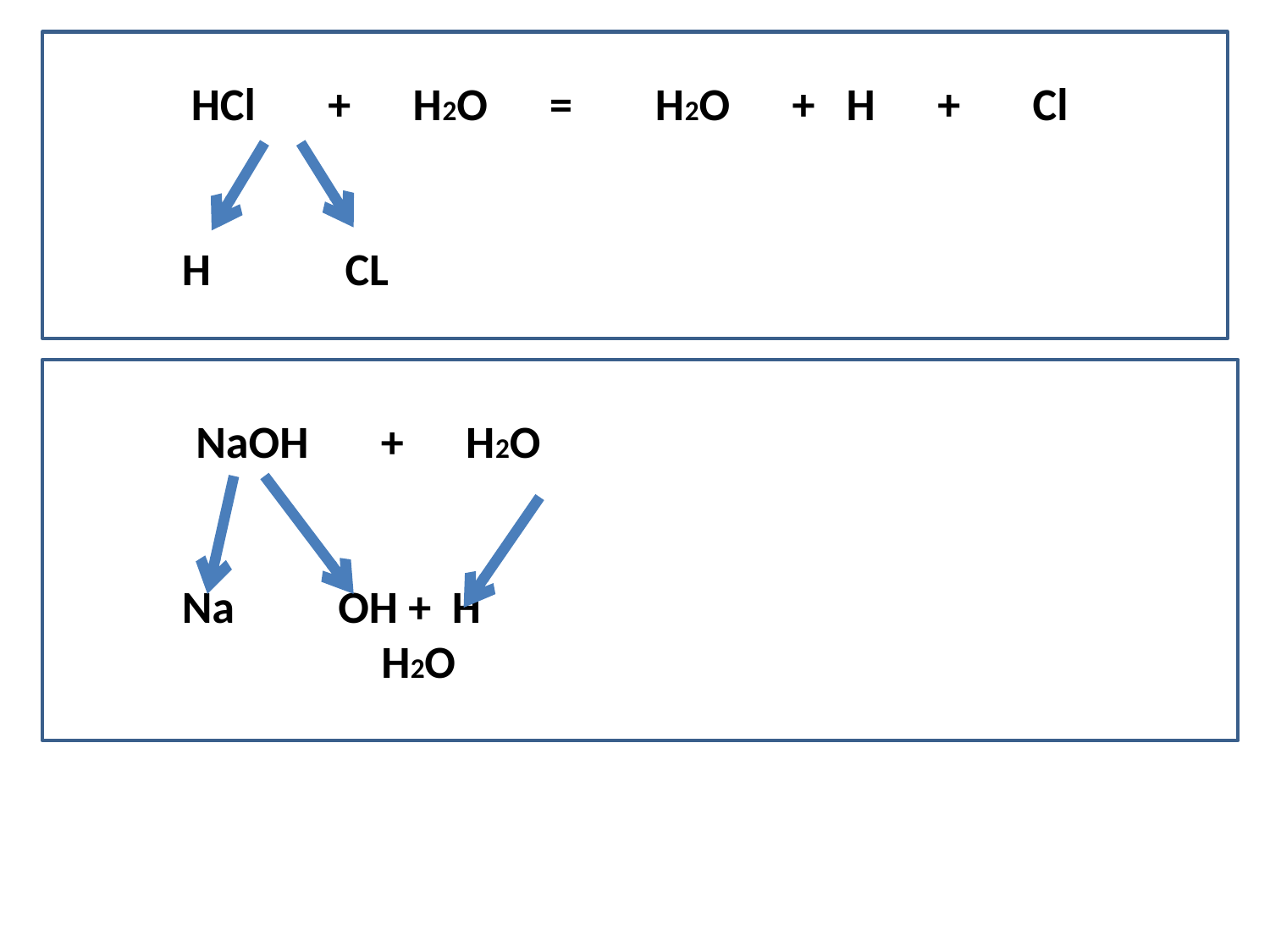

HCl       +      H2O      =        H2O      +   H      +       Cl

	H             CL
NaOH       +      H2O

	Na          OH +  H
		       H2O